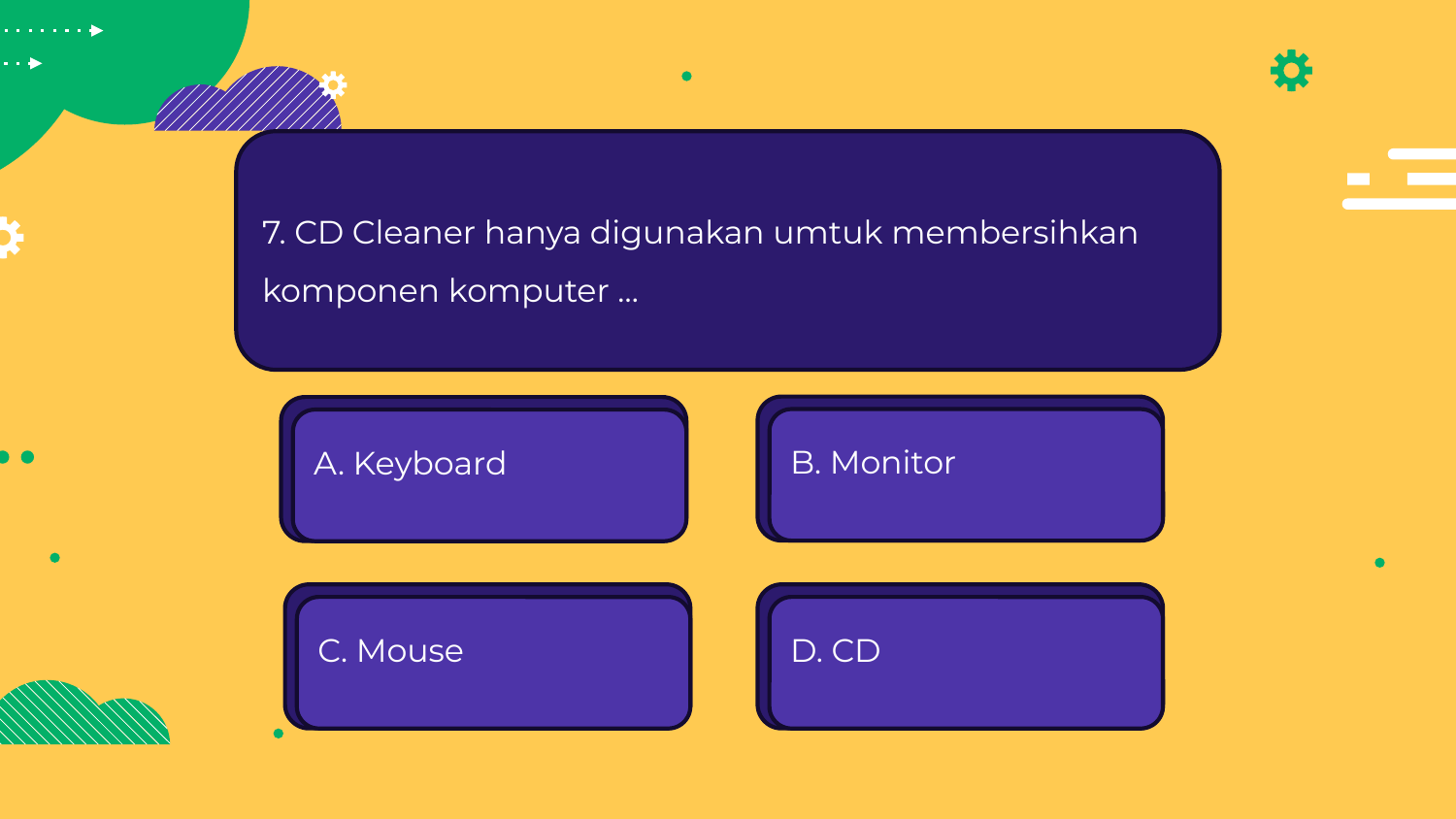

7. CD Cleaner hanya digunakan umtuk membersihkan komponen komputer …

B. Monitor

A. Keyboard

C. Mouse

D. CD